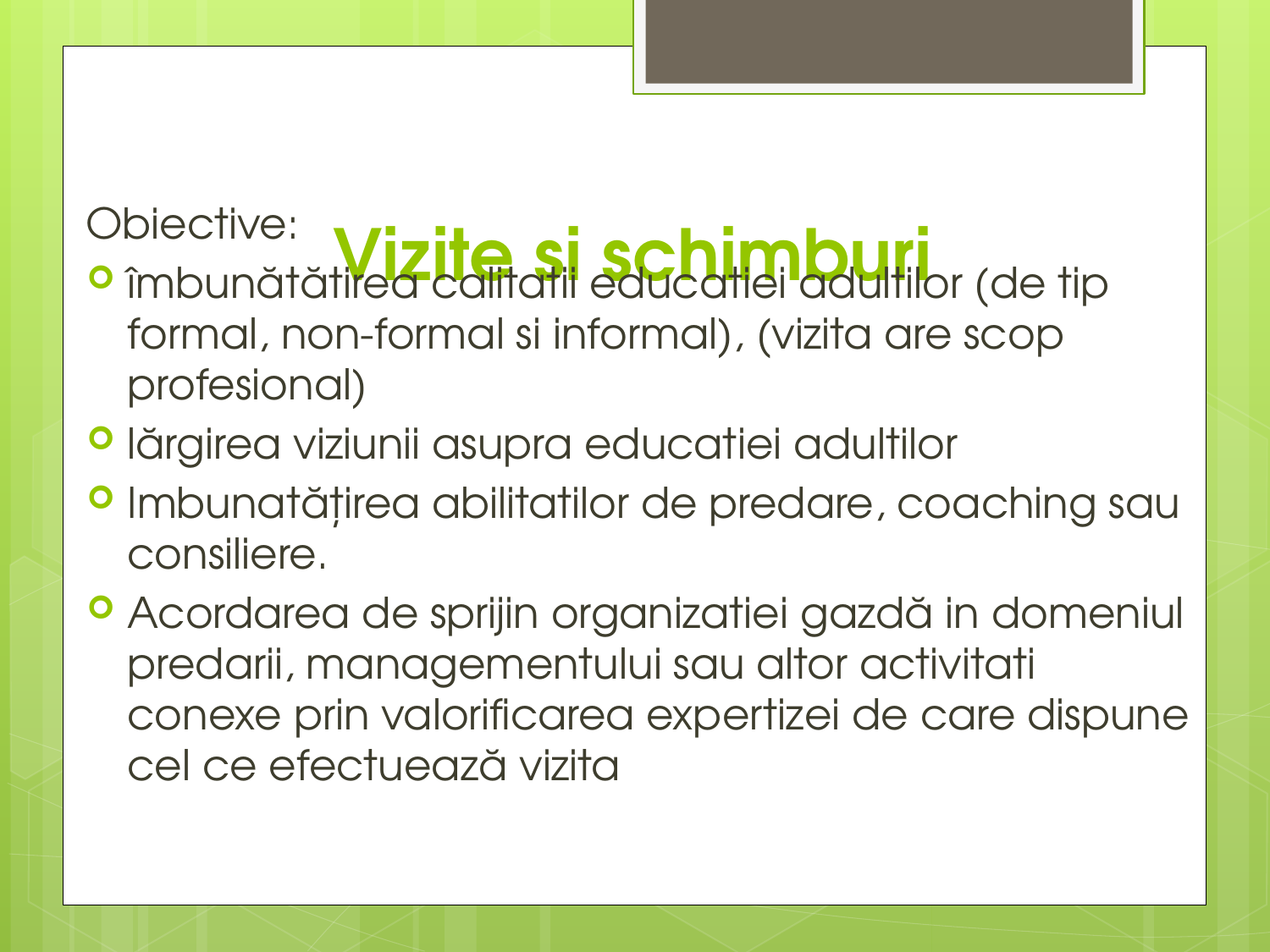

# Vizite si schimburi
Obiective:
îmbunătătirea calitatii educatiei adultilor (de tip formal, non-formal si informal), (vizita are scop profesional)
lărgirea viziunii asupra educatiei adultilor
Imbunatățirea abilitatilor de predare, coaching sau consiliere.
Acordarea de sprijin organizatiei gazdă in domeniul predarii, managementului sau altor activitati conexe prin valorificarea expertizei de care dispune cel ce efectuează vizita